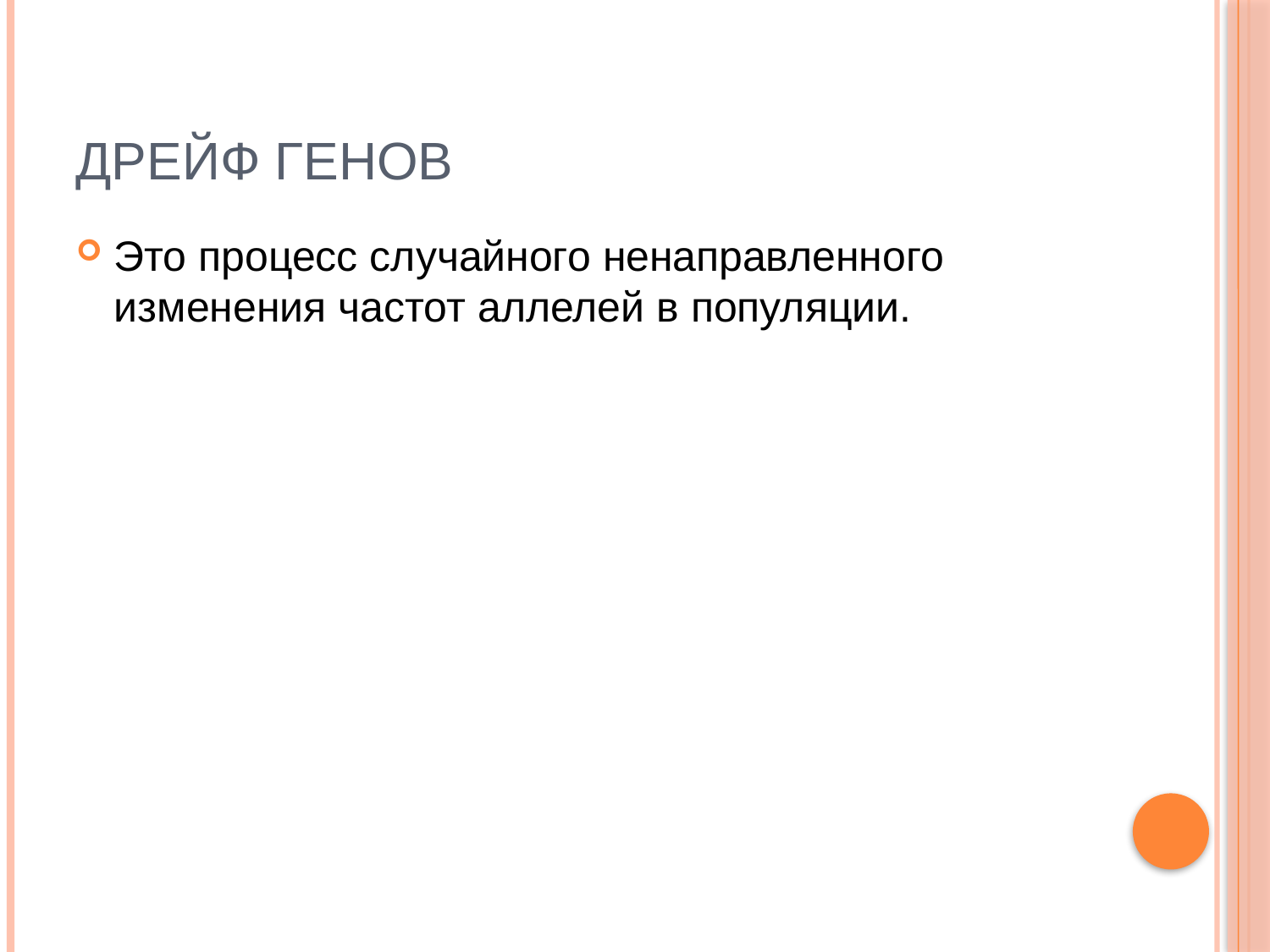

# Дрейф генов
Это процесс случайного ненаправленного изменения частот аллелей в популяции.